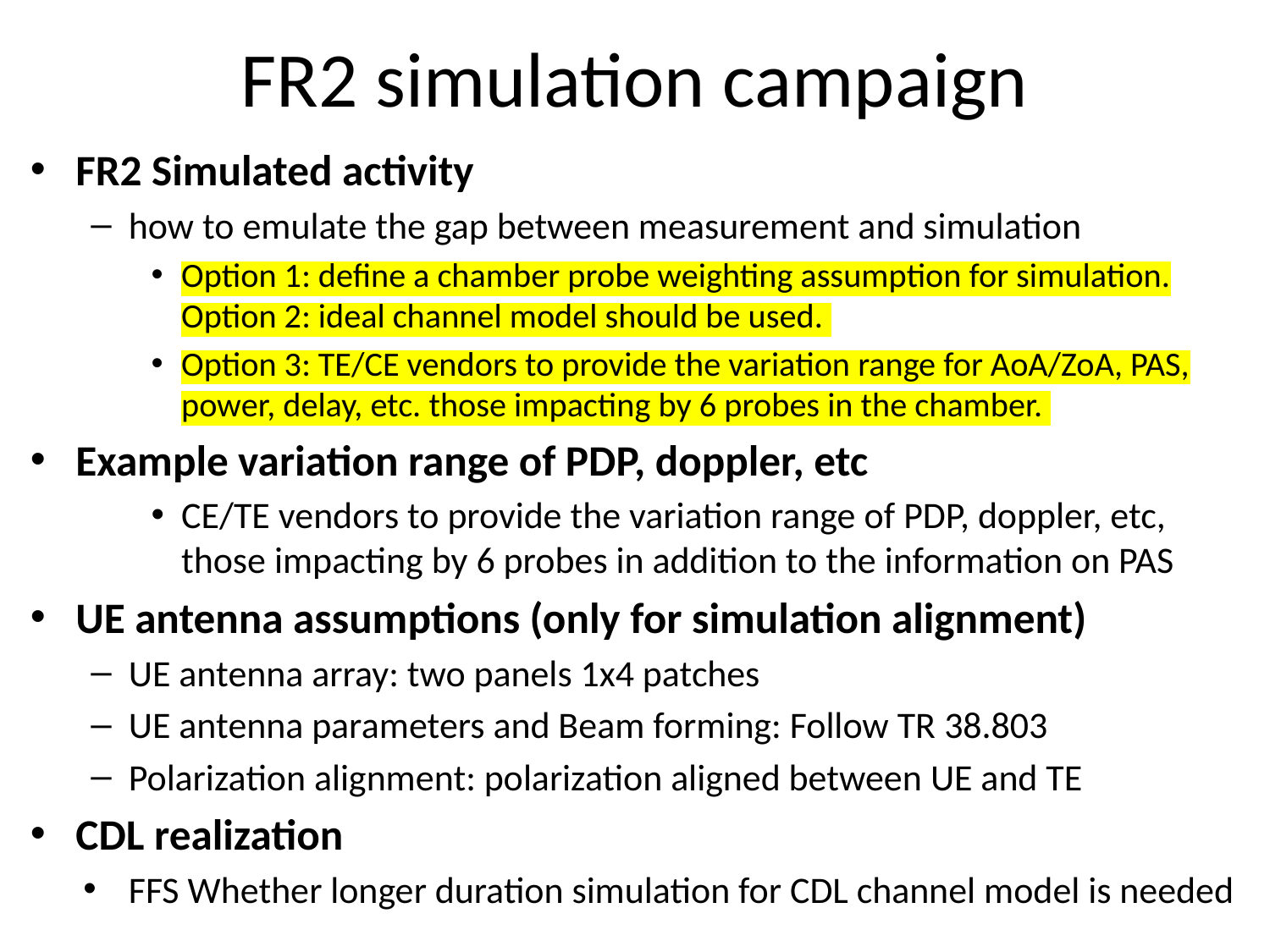

# FR2 simulation campaign
FR2 Simulated activity
how to emulate the gap between measurement and simulation
Option 1: define a chamber probe weighting assumption for simulation. Option 2: ideal channel model should be used.
Option 3: TE/CE vendors to provide the variation range for AoA/ZoA, PAS, power, delay, etc. those impacting by 6 probes in the chamber.
Example variation range of PDP, doppler, etc
CE/TE vendors to provide the variation range of PDP, doppler, etc, those impacting by 6 probes in addition to the information on PAS
UE antenna assumptions (only for simulation alignment)
UE antenna array: two panels 1x4 patches
UE antenna parameters and Beam forming: Follow TR 38.803
Polarization alignment: polarization aligned between UE and TE
CDL realization
FFS Whether longer duration simulation for CDL channel model is needed